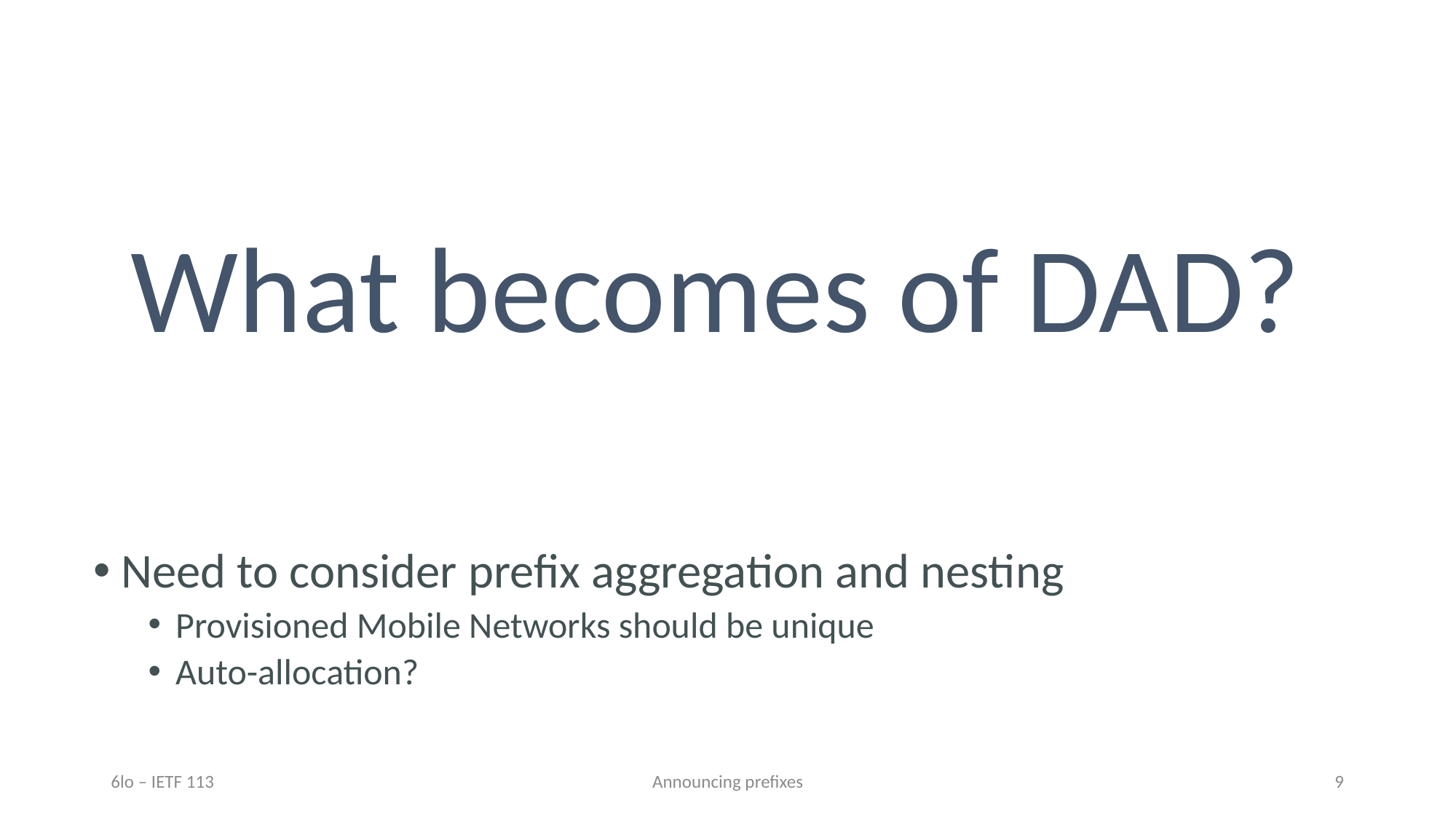

# What becomes of DAD?
Need to consider prefix aggregation and nesting
Provisioned Mobile Networks should be unique
Auto-allocation?